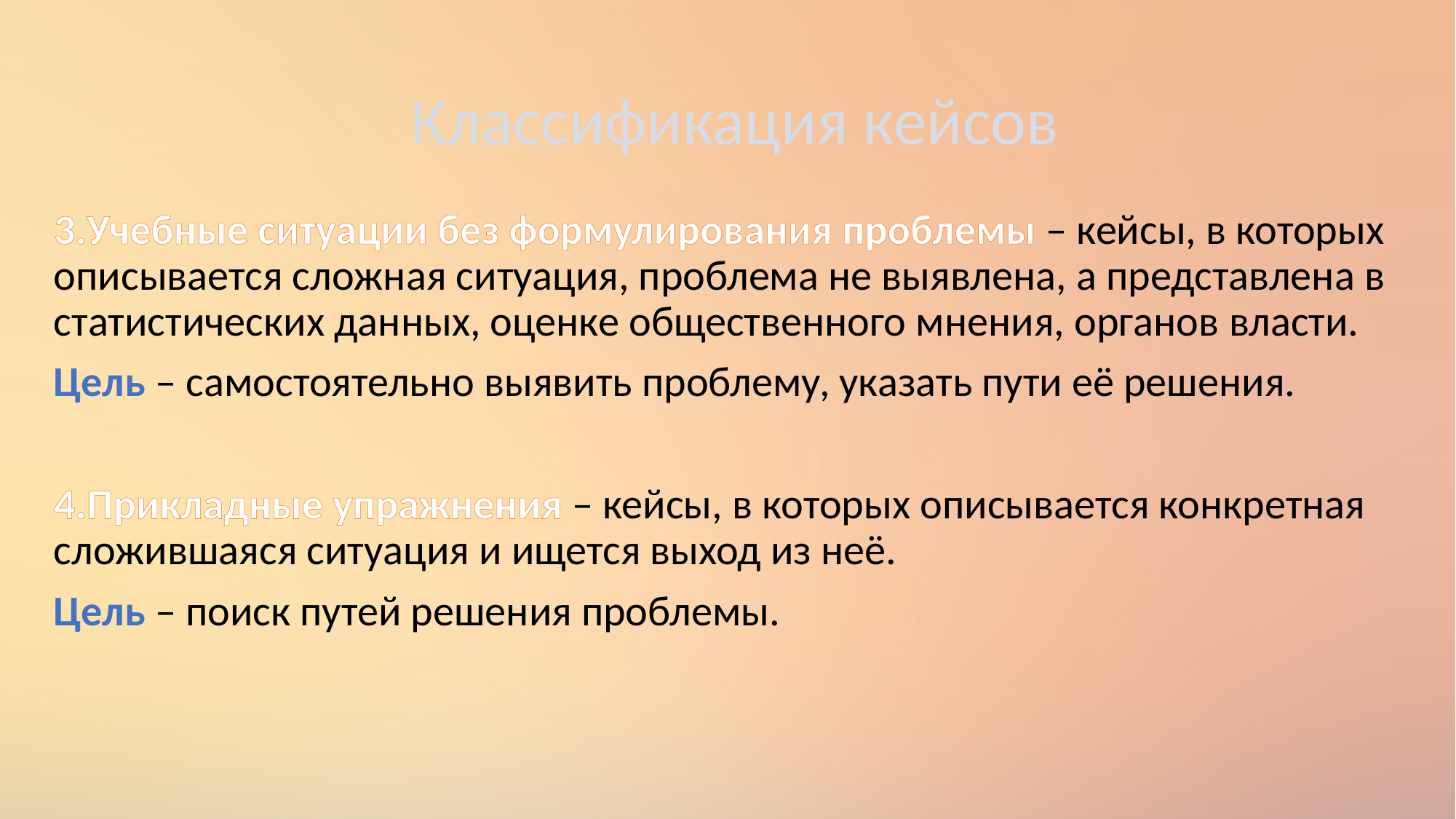

# Классификация кейсов
3.Учебные ситуации без формулирования проблемы – кейсы, в которых описывается сложная ситуация, проблема не выявлена, а представлена в статистических данных, оценке общественного мнения, органов власти.
Цель – самостоятельно выявить проблему, указать пути её решения.

4.Прикладные упражнения – кейсы, в которых описывается конкретная сложившаяся ситуация и ищется выход из неё.
Цель – поиск путей решения проблемы.